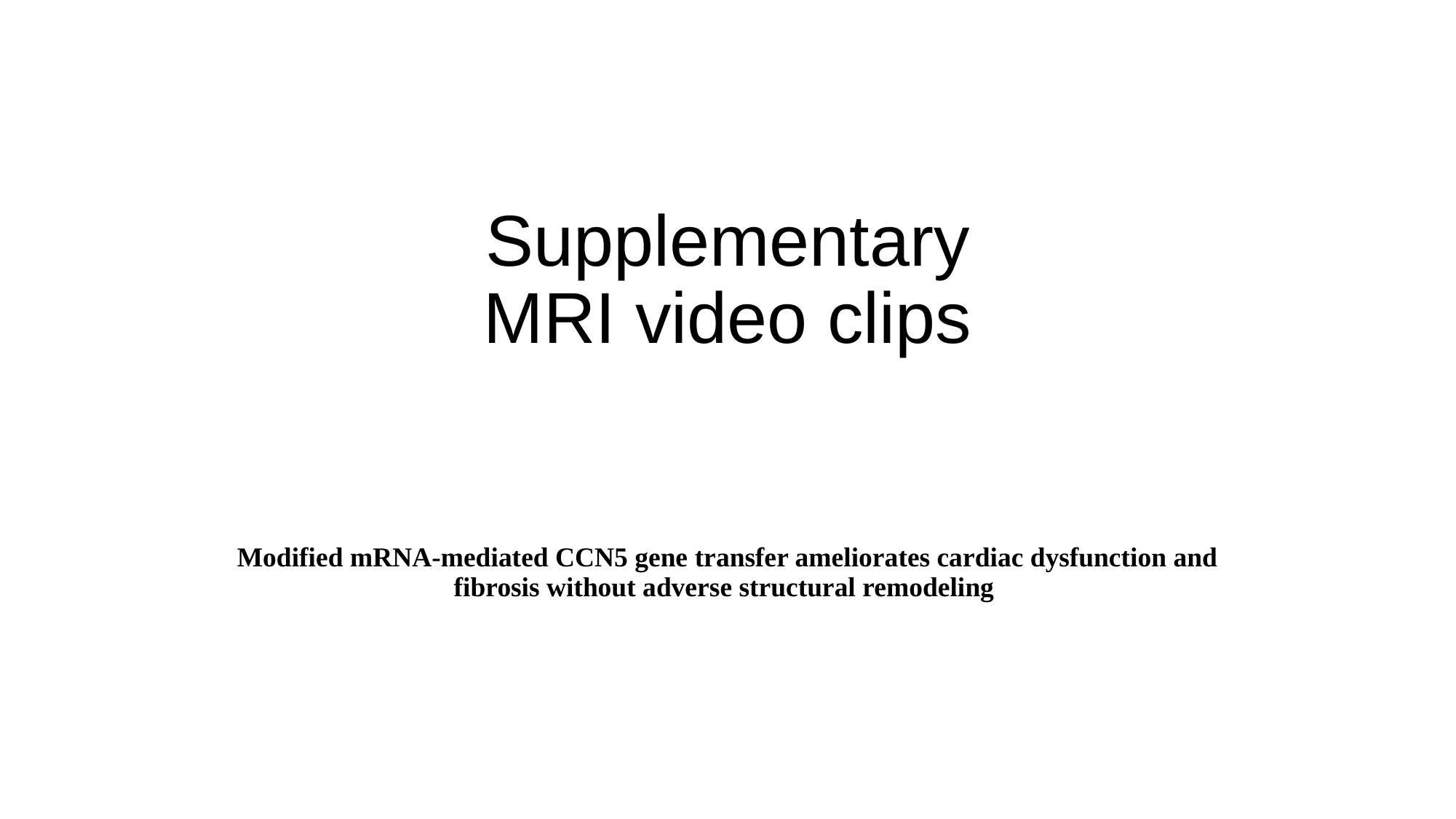

# Supplementary MRI video clips
Modified mRNA-mediated CCN5 gene transfer ameliorates cardiac dysfunction and fibrosis without adverse structural remodeling